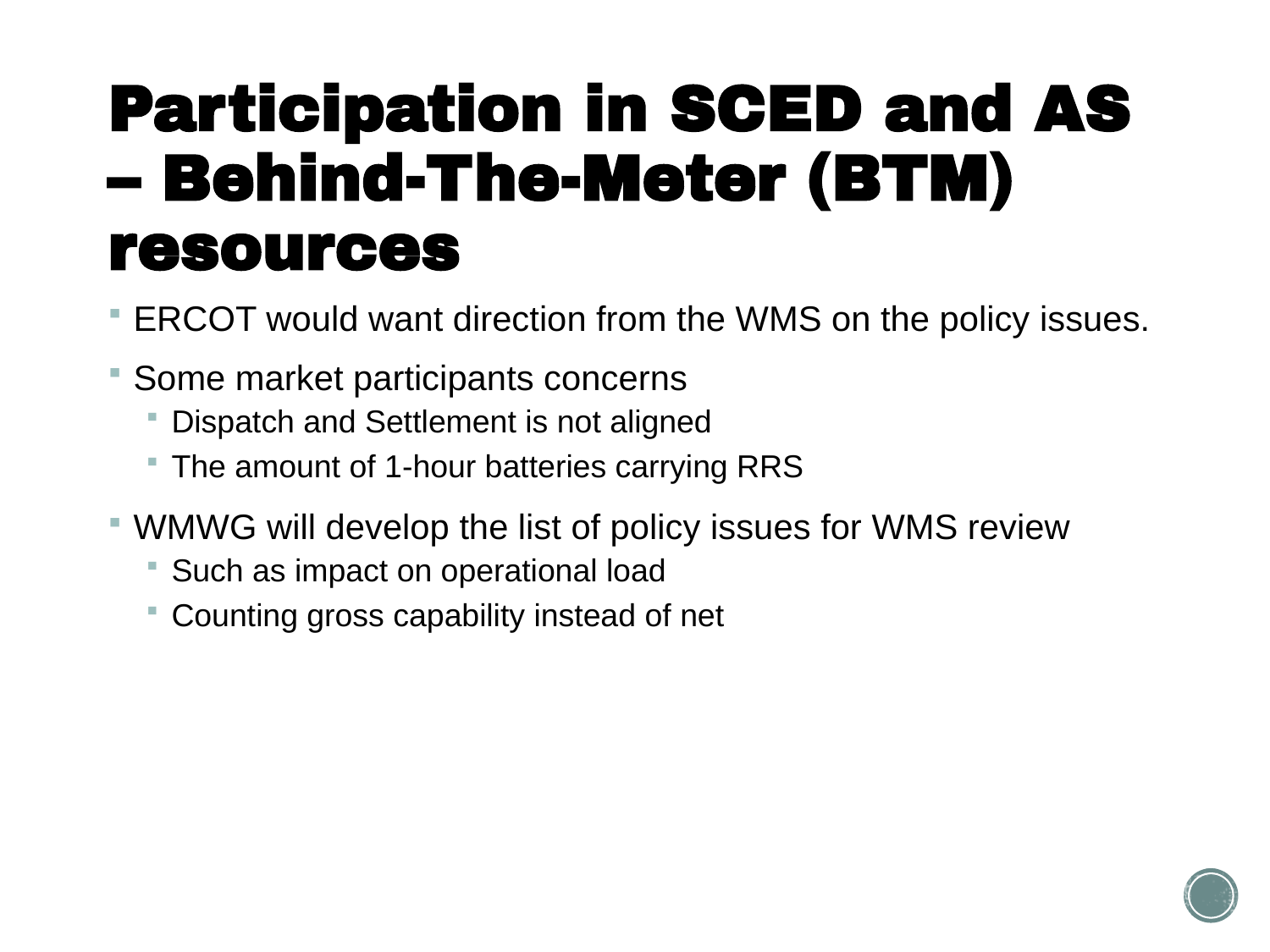

# Participation in SCED and AS – Behind-The-Meter (BTM) resources
ERCOT would want direction from the WMS on the policy issues.
Some market participants concerns
Dispatch and Settlement is not aligned
The amount of 1-hour batteries carrying RRS
WMWG will develop the list of policy issues for WMS review
Such as impact on operational load
Counting gross capability instead of net